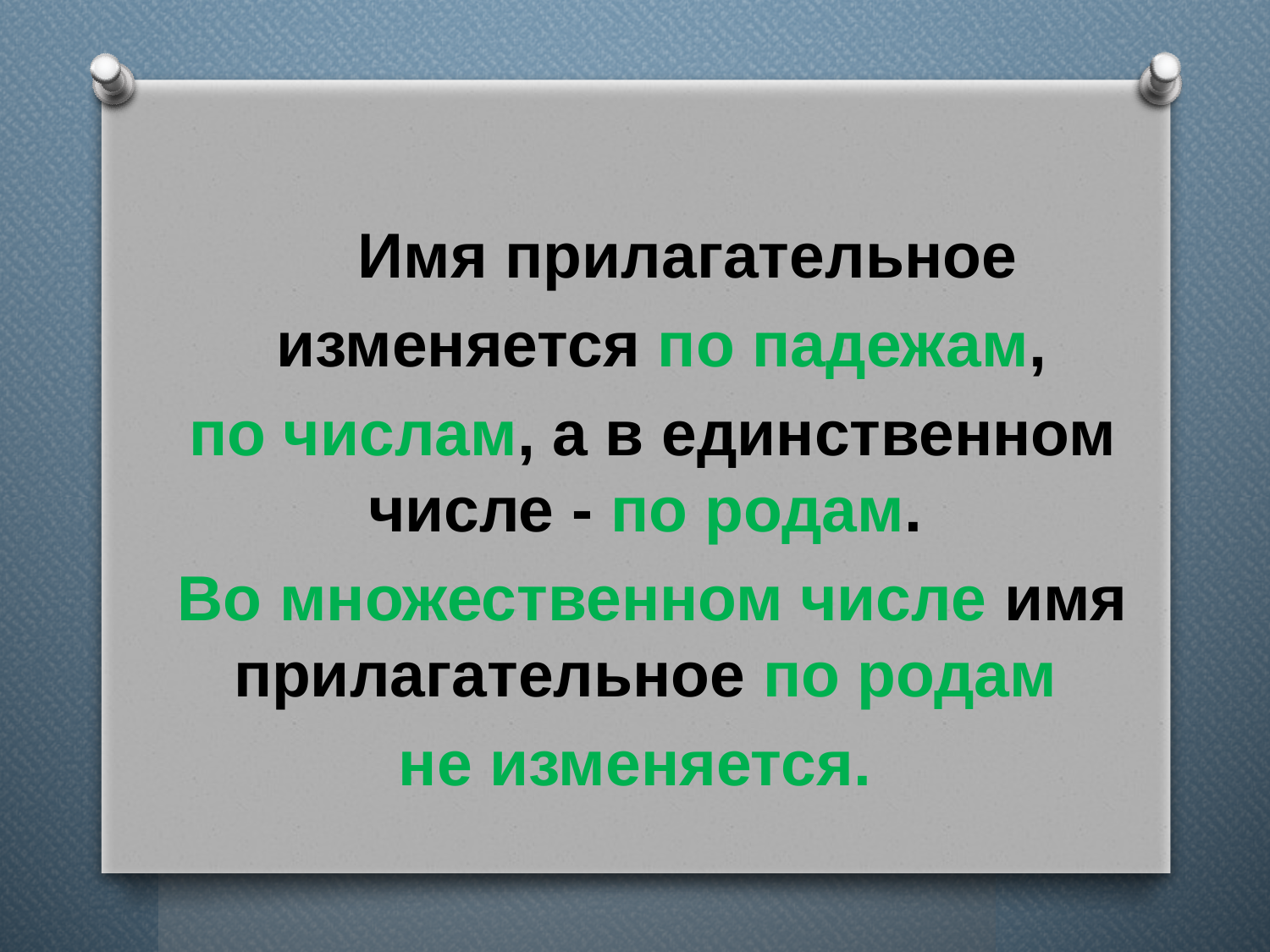

#
       Имя прилагательное
   изменяется по падежам,
  по числам, а в единственном числе - по родам.
  Во множественном числе имя прилагательное по родам
не изменяется.